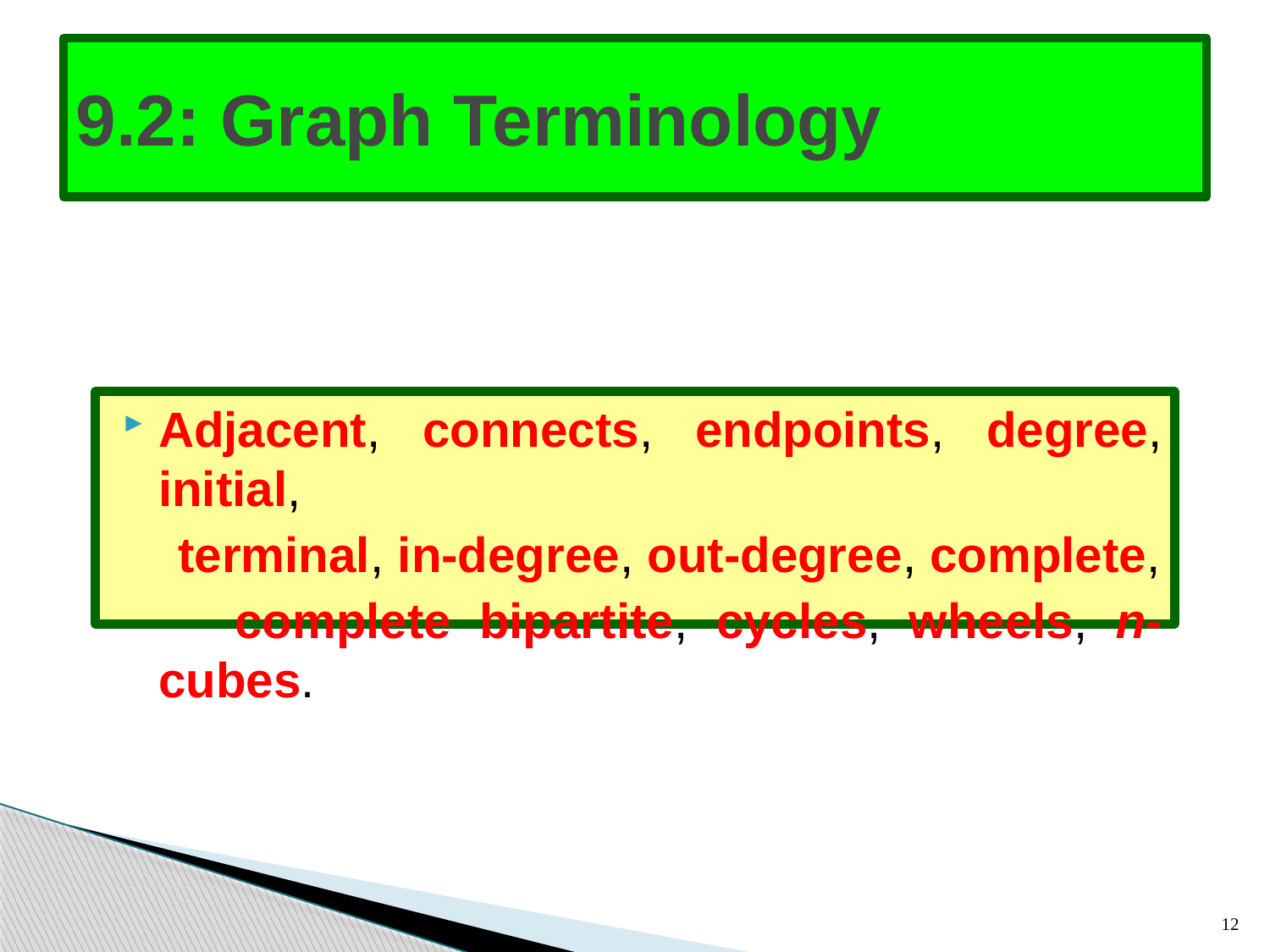

# 9.2: Graph Terminology
Adjacent, connects, endpoints, degree, initial,
    terminal, in-degree, out-degree, complete,
    complete bipartite, cycles, wheels, n-cubes.
12